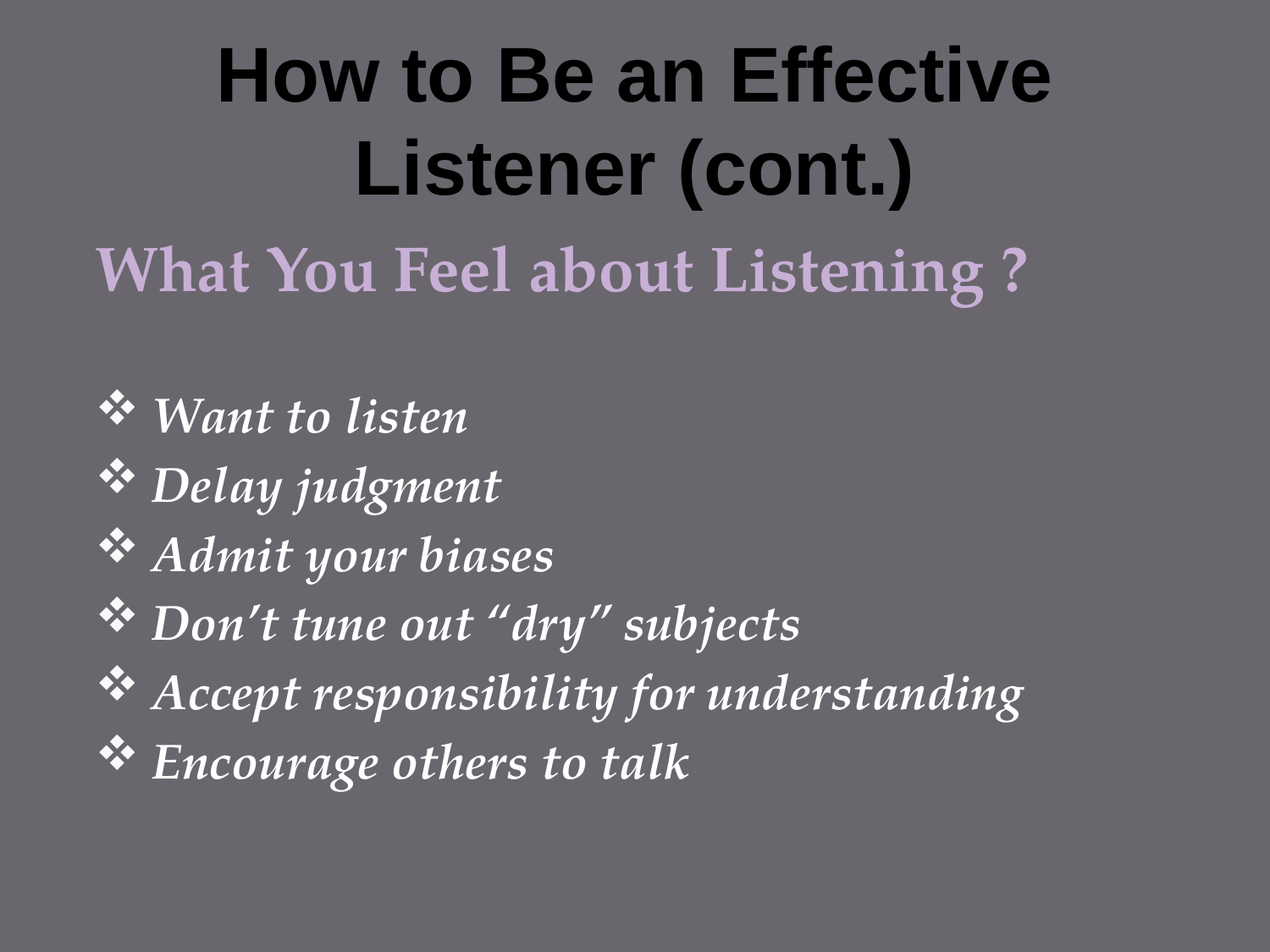

# How to Be an Effective Listener (cont.)
What You Feel about Listening ?

Want to listen
Delay judgment
Admit your biases
Don’t tune out “dry” subjects
Accept responsibility for understanding
Encourage others to talk